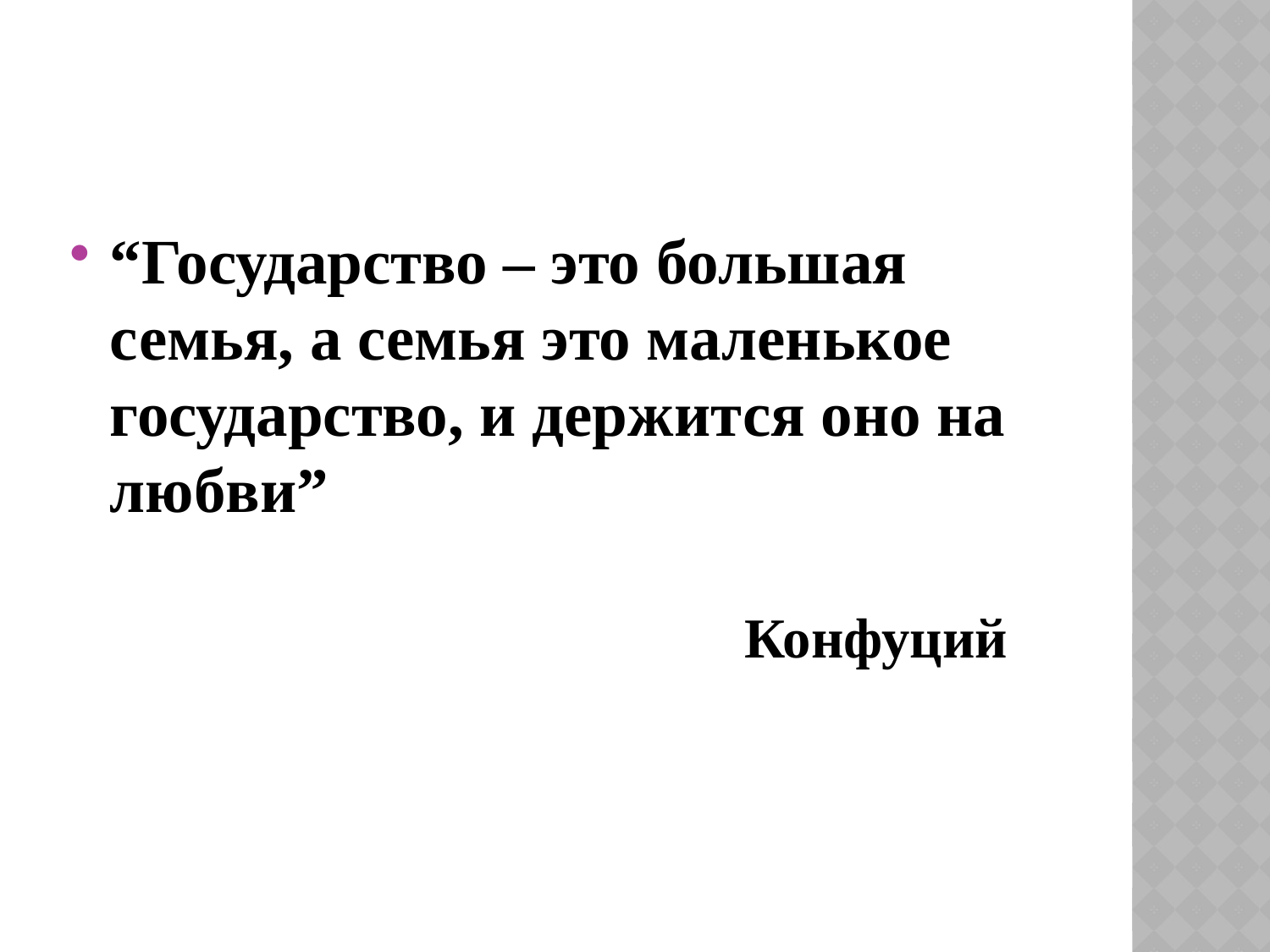

“Государство – это большая семья, а семья это маленькое государство, и держится оно на любви”

						Конфуций